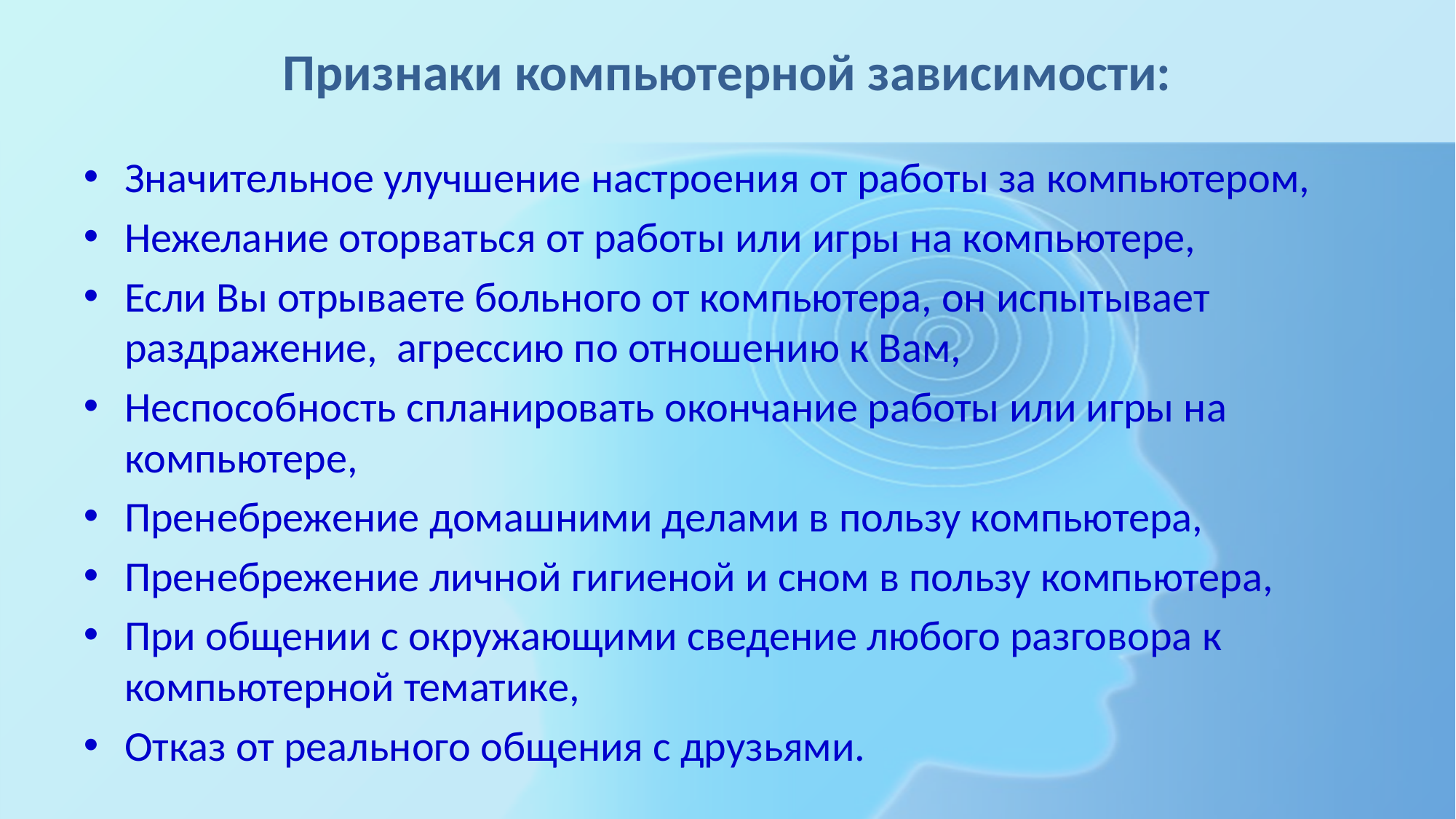

# Признаки компьютерной зависимости:
Значительное улучшение настроения от работы за компьютером,
Нежелание оторваться от работы или игры на компьютере,
Если Вы отрываете больного от компьютера, он испытывает раздражение,  агрессию по отношению к Вам,
Неспособность спланировать окончание работы или игры на компьютере,
Пренебрежение домашними делами в пользу компьютера,
Пренебрежение личной гигиеной и сном в пользу компьютера,
При общении с окружающими сведение любого разговора к компьютерной тематике,
Отказ от реального общения с друзьями.